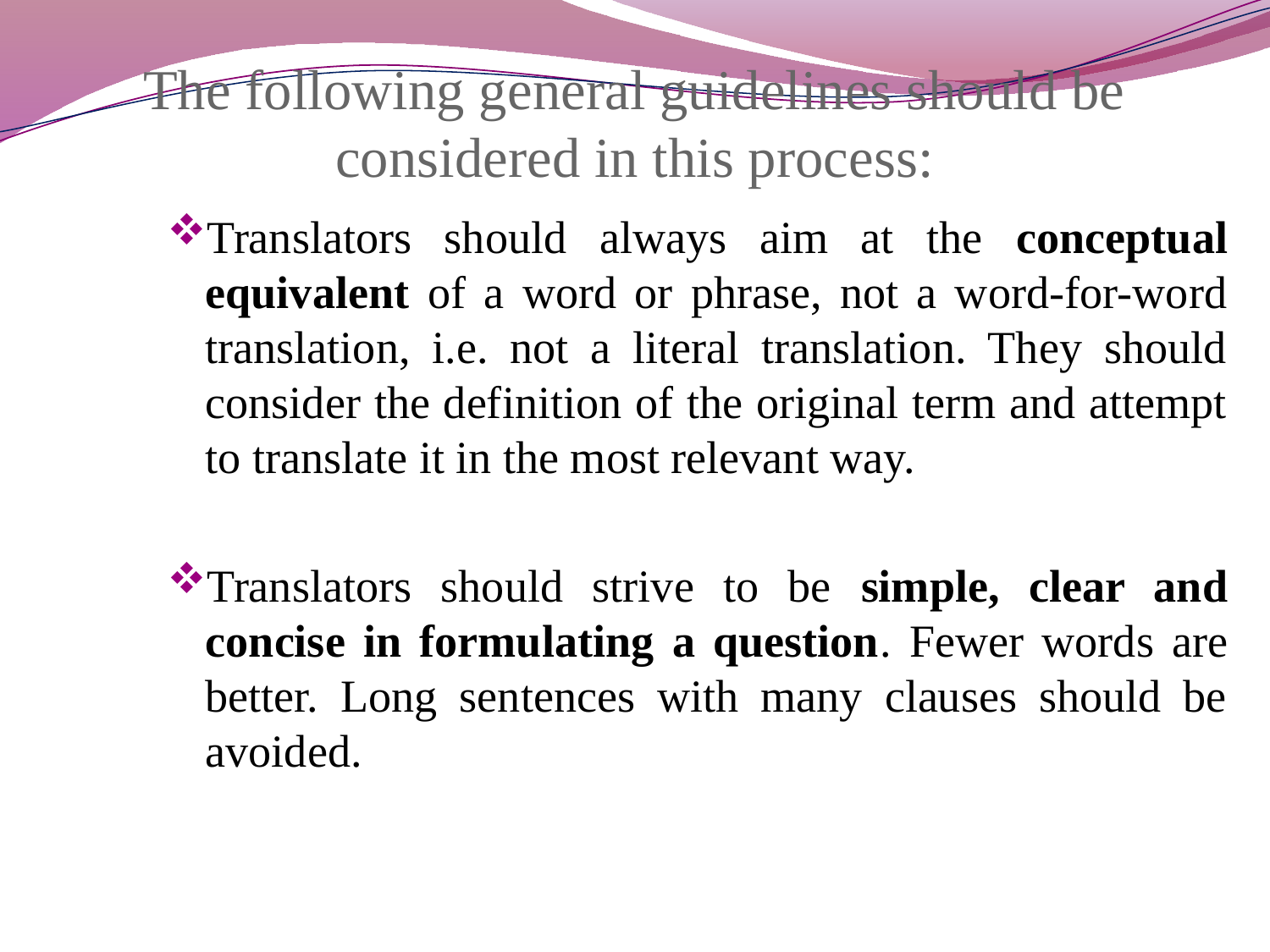

# The following general guidelines should be considered in this process:
Translators should always aim at the conceptual equivalent of a word or phrase, not a word-for-word translation, i.e. not a literal translation. They should consider the definition of the original term and attempt to translate it in the most relevant way.

Translators should strive to be simple, clear and concise in formulating a question. Fewer words are better. Long sentences with many clauses should be avoided.